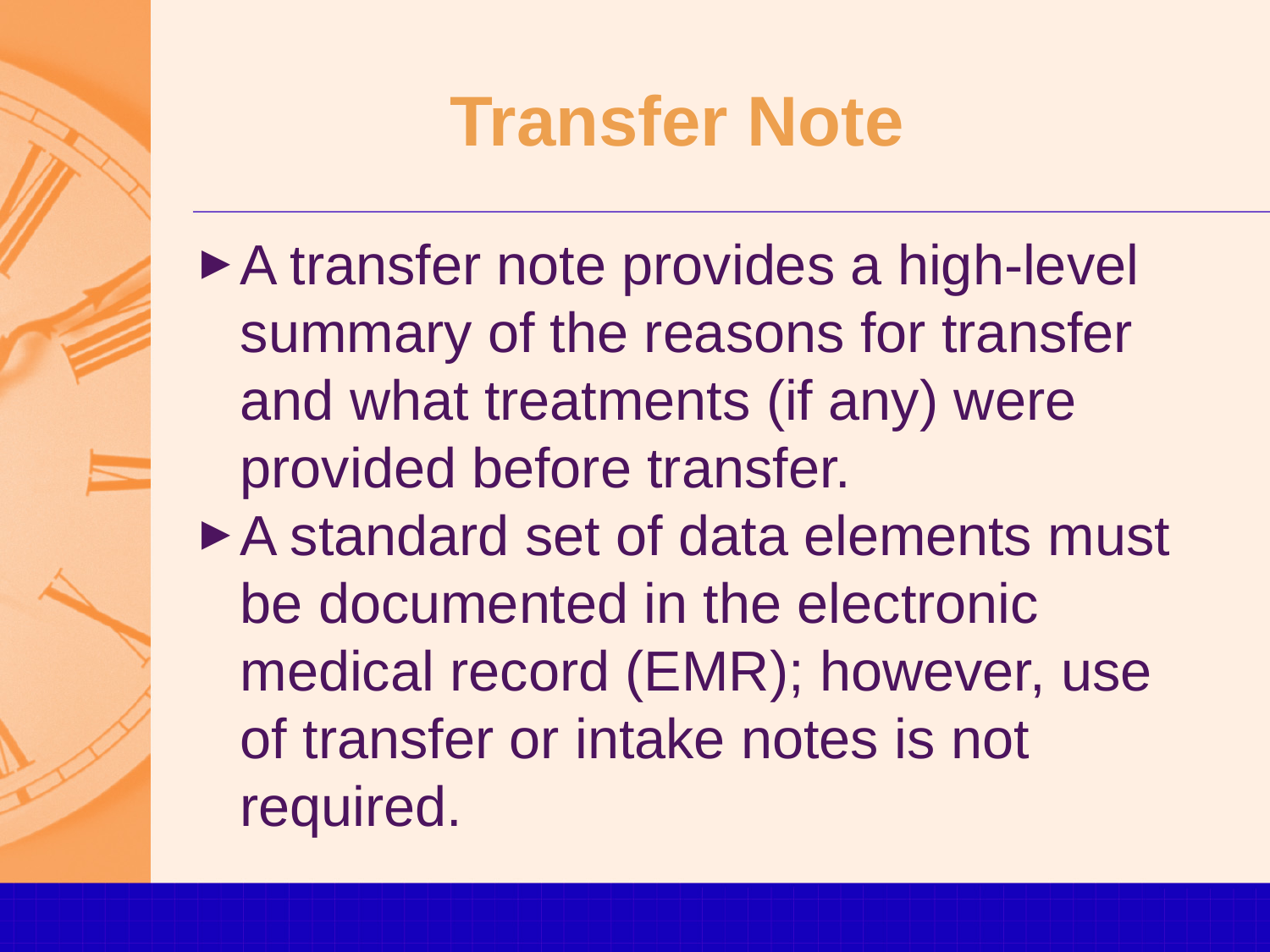

# Transfer Note
A transfer note provides a high-level summary of the reasons for transfer and what treatments (if any) were provided before transfer.
A standard set of data elements must be documented in the electronic medical record (EMR); however, use of transfer or intake notes is not required.